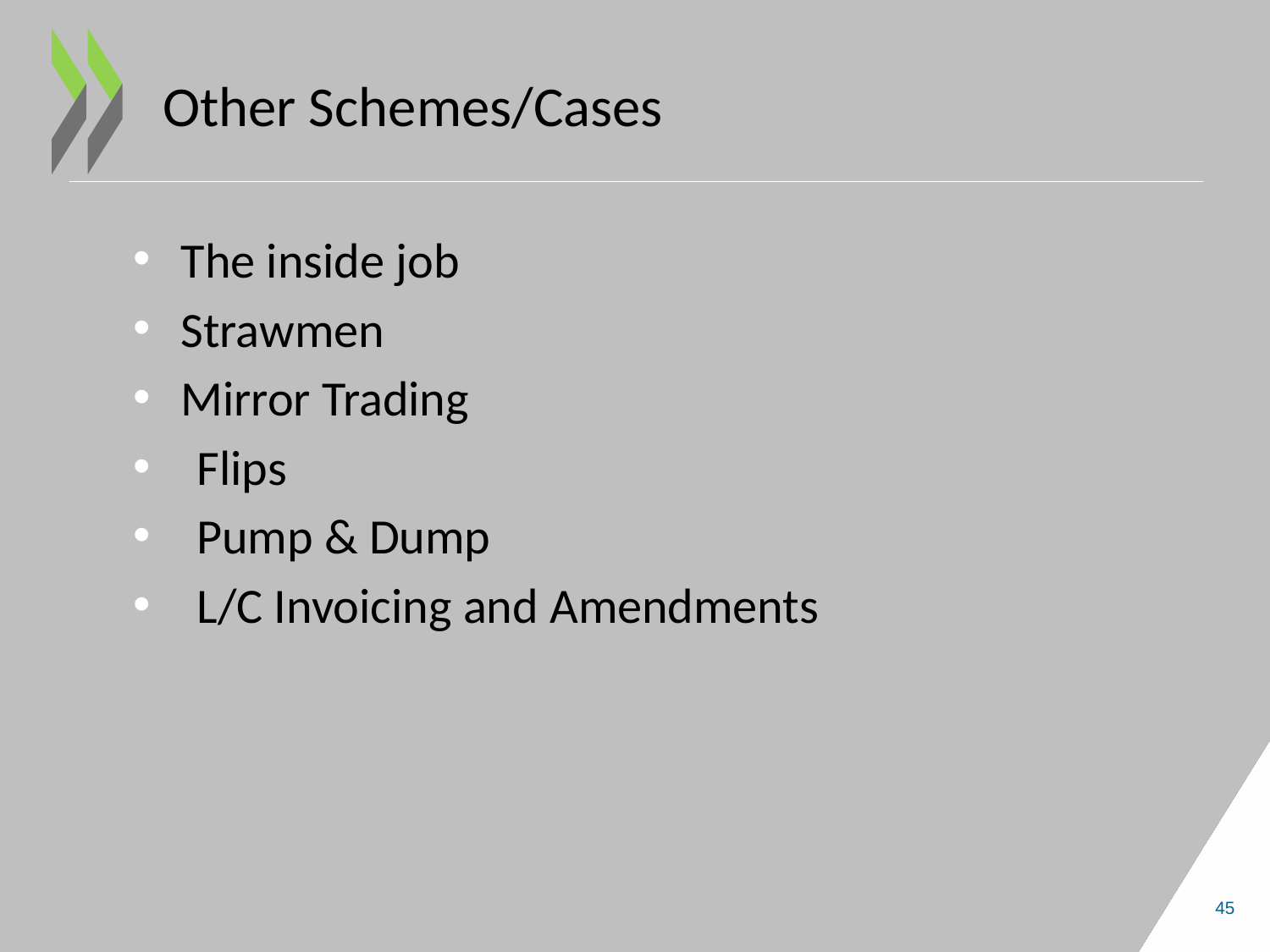

# Other Schemes/Cases
The inside job
Strawmen
Mirror Trading
Flips
Pump & Dump
L/C Invoicing and Amendments

45